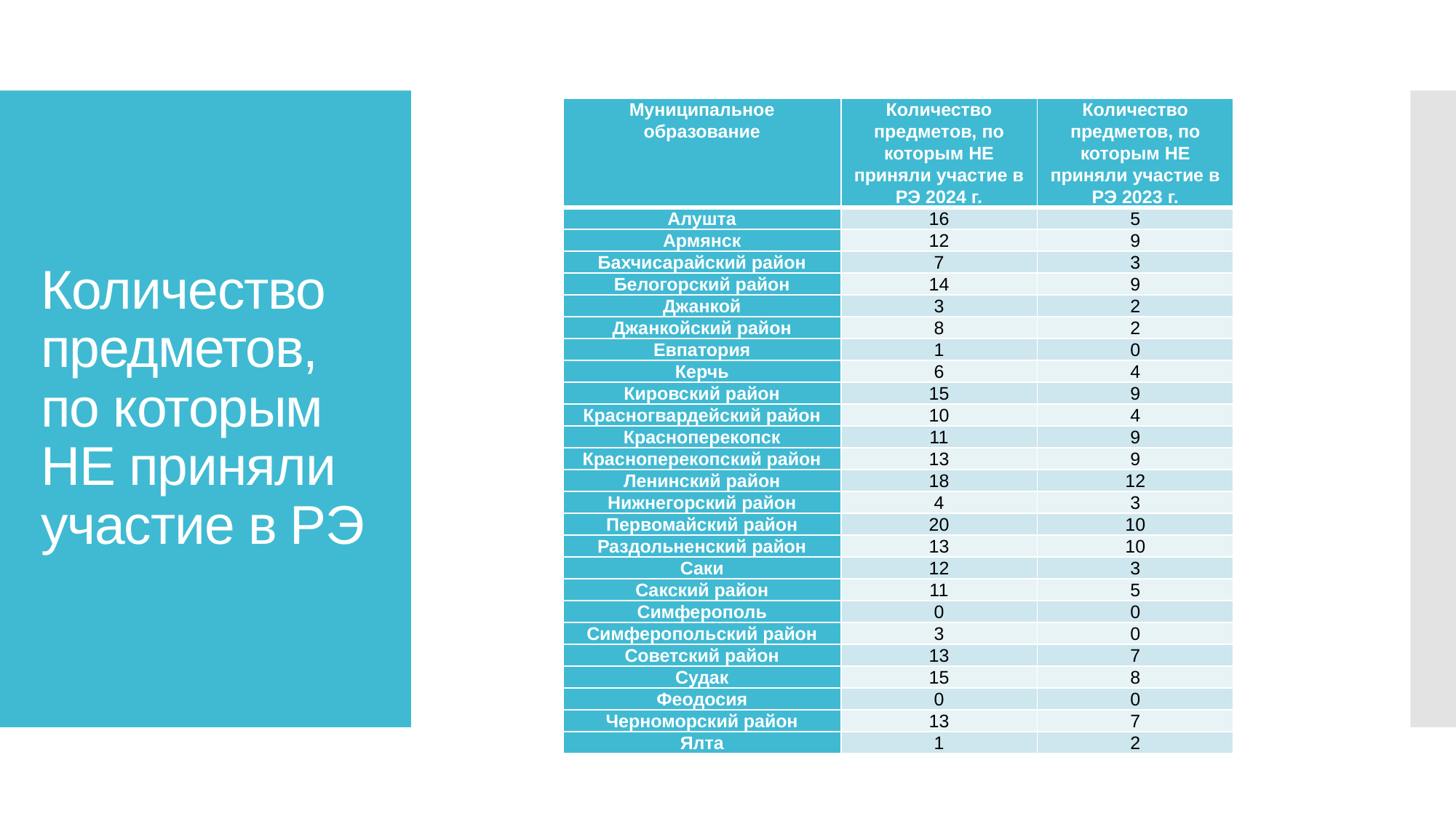

| Муниципальное образование | Количество предметов, по которым НЕ приняли участие в РЭ 2024 г. | Количество предметов, по которым НЕ приняли участие в РЭ 2023 г. |
| --- | --- | --- |
| Алушта | 16 | 5 |
| Армянск | 12 | 9 |
| Бахчисарайский район | 7 | 3 |
| Белогорский район | 14 | 9 |
| Джанкой | 3 | 2 |
| Джанкойский район | 8 | 2 |
| Евпатория | 1 | 0 |
| Керчь | 6 | 4 |
| Кировский район | 15 | 9 |
| Красногвардейский район | 10 | 4 |
| Красноперекопск | 11 | 9 |
| Красноперекопский район | 13 | 9 |
| Ленинский район | 18 | 12 |
| Нижнегорский район | 4 | 3 |
| Первомайский район | 20 | 10 |
| Раздольненский район | 13 | 10 |
| Саки | 12 | 3 |
| Сакский район | 11 | 5 |
| Симферополь | 0 | 0 |
| Симферопольский район | 3 | 0 |
| Советский район | 13 | 7 |
| Судак | 15 | 8 |
| Феодосия | 0 | 0 |
| Черноморский район | 13 | 7 |
| Ялта | 1 | 2 |
# Количество предметов, по которым НЕ приняли участие в РЭ